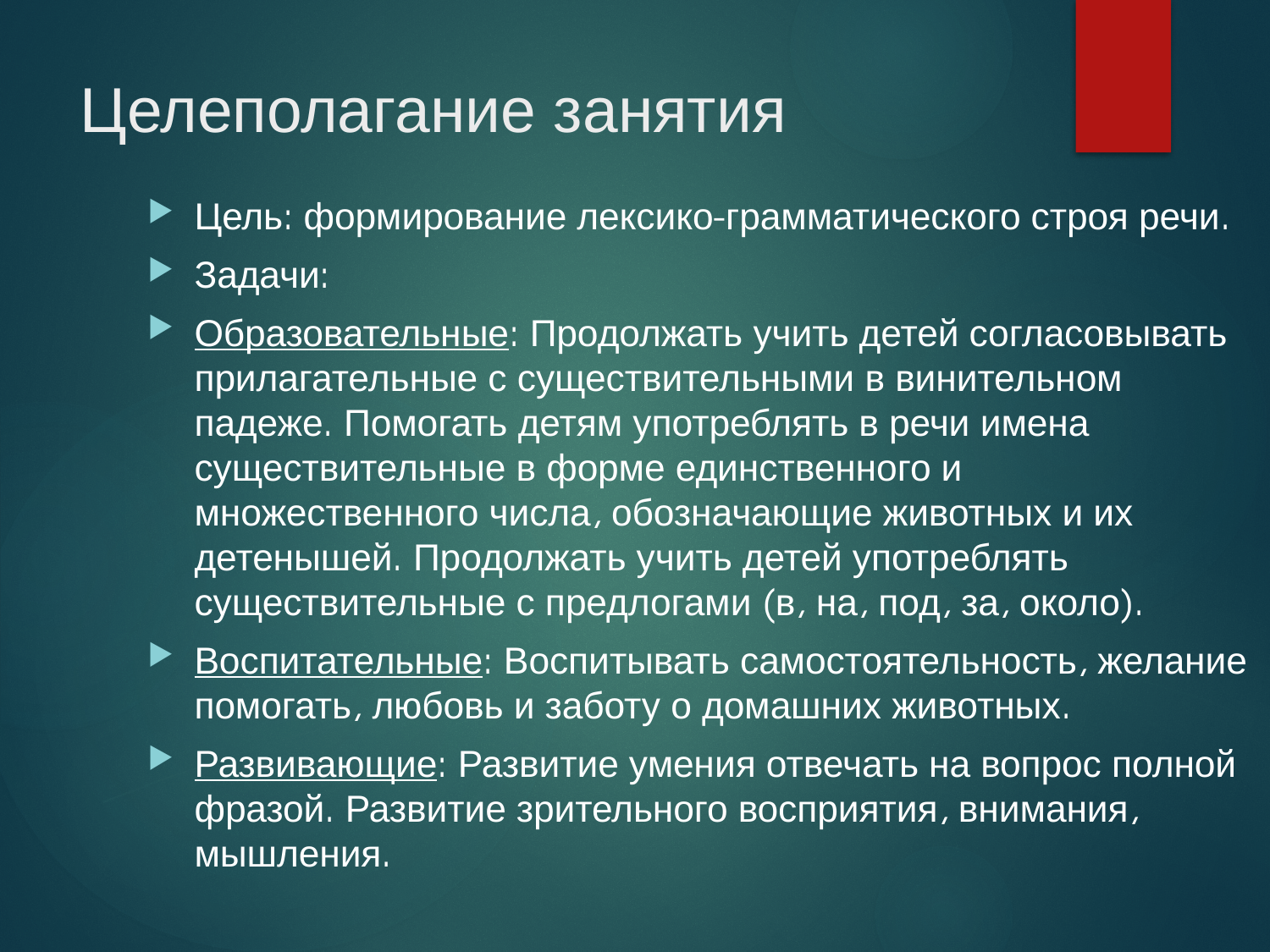

# Целеполагание занятия
Цель: формирование лексико-грамматического строя речи.
Задачи:
Образовательные: Продолжать учить детей согласовывать прилагательные с существительными в винительном падеже. Помогать детям употреблять в речи имена существительные в форме единственного и множественного числа, обозначающие животных и их детенышей. Продолжать учить детей употреблять существительные с предлогами (в, на, под, за, около).
Воспитательные: Воспитывать самостоятельность, желание помогать, любовь и заботу о домашних животных.
Развивающие: Развитие умения отвечать на вопрос полной фразой. Развитие зрительного восприятия, внимания, мышления.